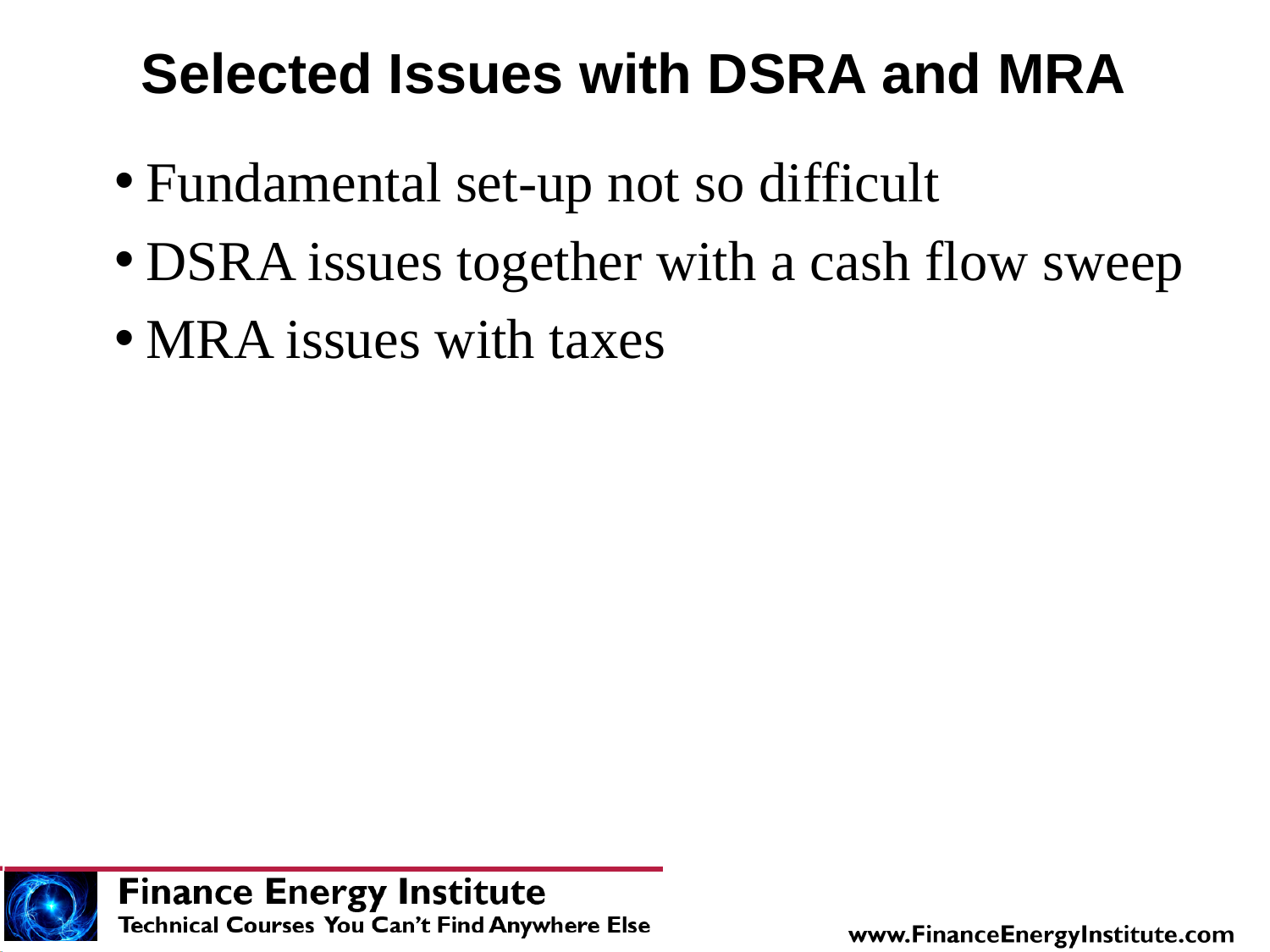

# Selected Issues with DSRA and MRA
Fundamental set-up not so difficult
DSRA issues together with a cash flow sweep
MRA issues with taxes